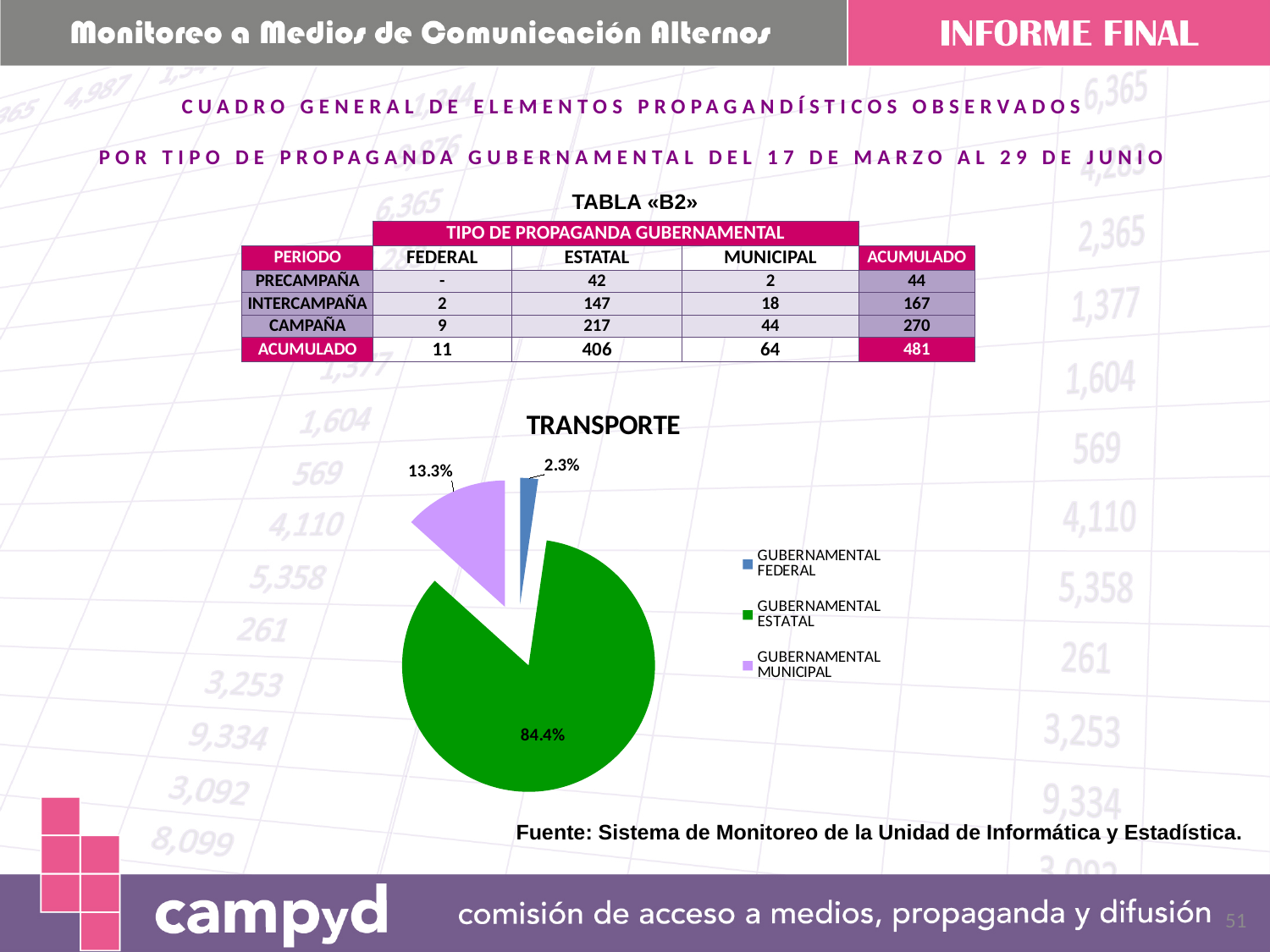

CUADRO GENERAL DE ELEMENTOS PROPAGANDÍSTICOS OBSERVADOS

POR TIPO DE PROPAGANDA GUBERNAMENTAL DEL 17 DE MARZO AL 29 DE JUNIO

TABLA «B2»
|  | TIPO DE PROPAGANDA GUBERNAMENTAL |  |  |  |
| --- | --- | --- | --- | --- |
| PERIODO | FEDERAL | ESTATAL | MUNICIPAL | ACUMULADO |
| PRECAMPAÑA | - | 42 | 2 | 44 |
| INTERCAMPAÑA | 2 | 147 | 18 | 167 |
| CAMPAÑA | 9 | 217 | 44 | 270 |
| ACUMULADO | 11 | 406 | 64 | 481 |

### Chart: TRANSPORTE

| Category |  |
|---|---|
| GUBERNAMENTAL FEDERAL | 0.02286902286902287 |
| GUBERNAMENTAL ESTATAL | 0.8440748440748441 |
| GUBERNAMENTAL MUNICIPAL | 0.13305613305613306 |
Fuente: Sistema de Monitoreo de la Unidad de Informática y Estadística.
51